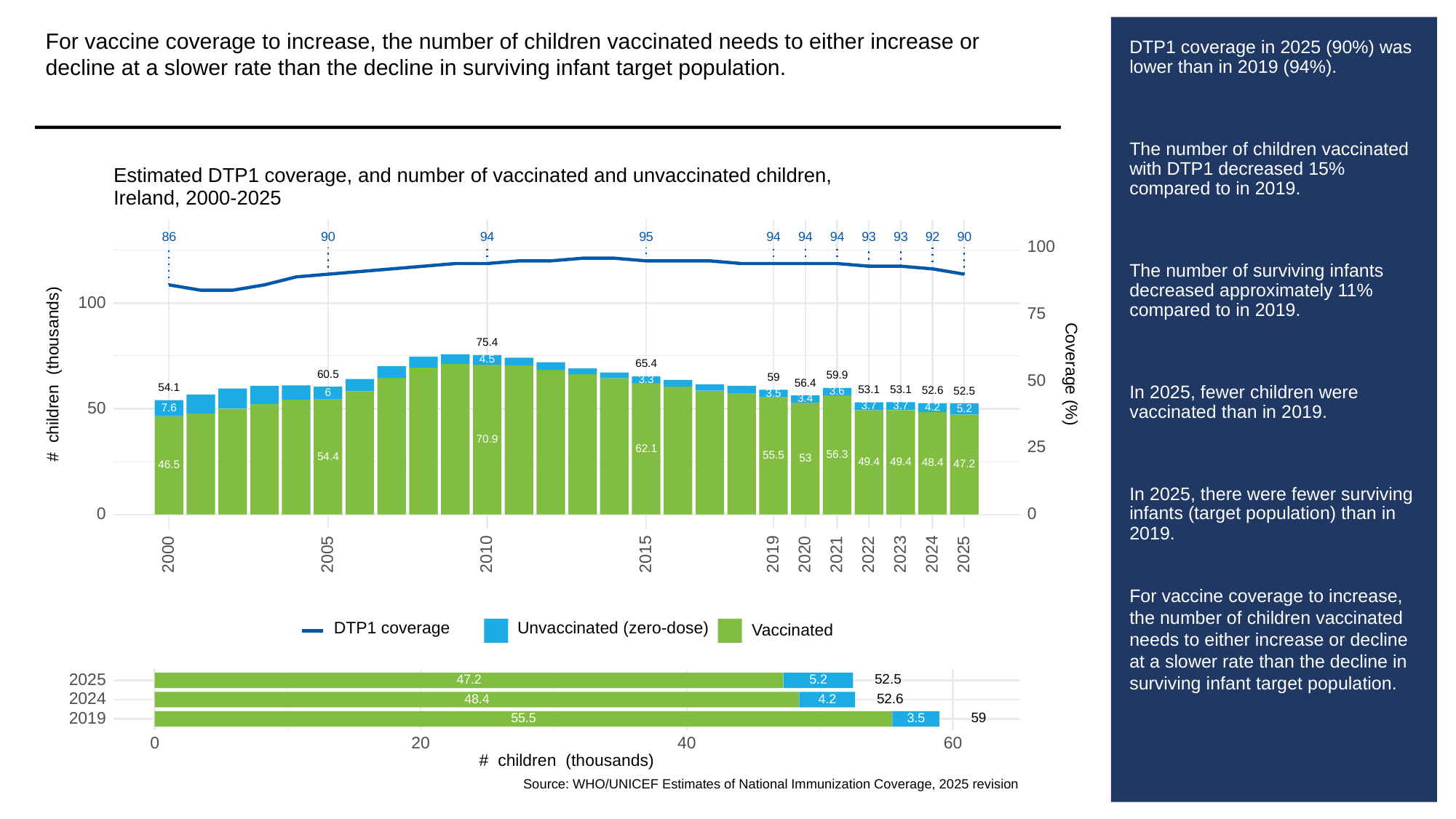

For vaccine coverage to increase, the number of children vaccinated needs to either increase or decline at a slower rate than the decline in surviving infant target population.
# DTP1 coverage in 2025 (90%) was lower than in 2019 (94%).

The number of children vaccinated with DTP1 decreased 15% compared to in 2019.

The number of surviving infants decreased approximately 11% compared to in 2019.

In 2025, fewer children were vaccinated than in 2019.

In 2025, there were fewer surviving infants (target population) than in 2019.

For vaccine coverage to increase, the number of children vaccinated needs to either increase or decline at a slower rate than the decline in surviving infant target population.

Estimated DTP1 coverage, and number of vaccinated and unvaccinated children,
Ireland, 2000-2025

93
93
86
90
94
95
94
94
94
92
90
100

100

75
75.4

4.5

65.4

#  children  (thousands)
Coverage (%)

60.5
59.9

59

50
3.3

56.4

54.1

53.1

53.1

52.6
52.5
3.6

6
3.5

3.4

3.7
3.7

50

4.2
7.6

5.2

70.9
25
62.1
56.3
55.5
54.4
53
49.4
49.4
48.4
47.2
46.5

0
0

2023
2000
2005
2010
2015
2019
2020
2021
2022
2024
2025

Unvaccinated (zero-dose)
DTP1 coverage
Vaccinated

2025
52.5
5.2
47.2

2024
52.6
48.4
4.2

2019
59
3.5
55.5

0
20
40
60
#  children  (thousands)
Source: WHO/UNICEF Estimates of National Immunization Coverage, 2025 revision